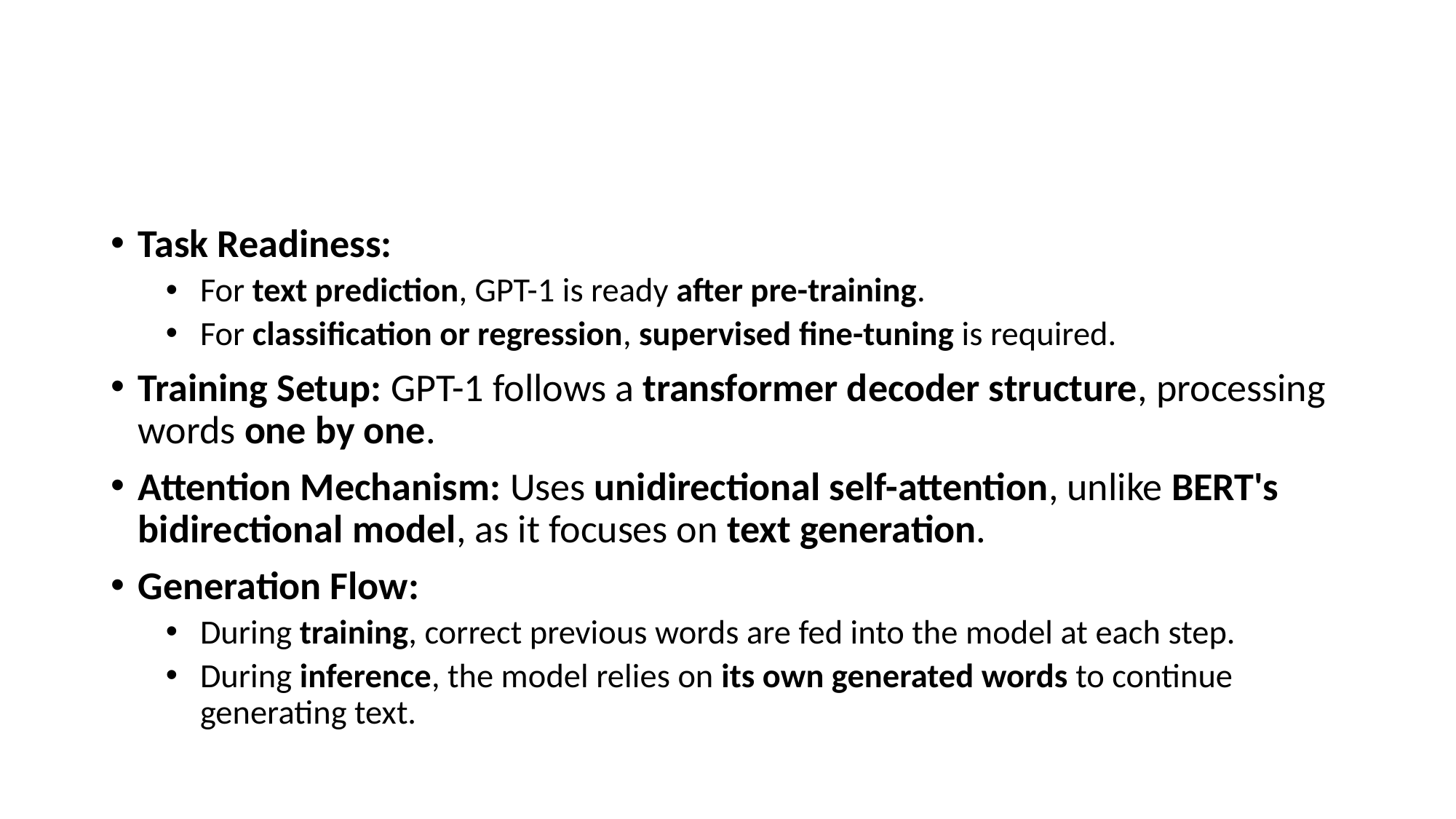

#
Task Readiness:
For text prediction, GPT-1 is ready after pre-training.
For classification or regression, supervised fine-tuning is required.
Training Setup: GPT-1 follows a transformer decoder structure, processing words one by one.
Attention Mechanism: Uses unidirectional self-attention, unlike BERT's bidirectional model, as it focuses on text generation.
Generation Flow:
During training, correct previous words are fed into the model at each step.
During inference, the model relies on its own generated words to continue generating text.